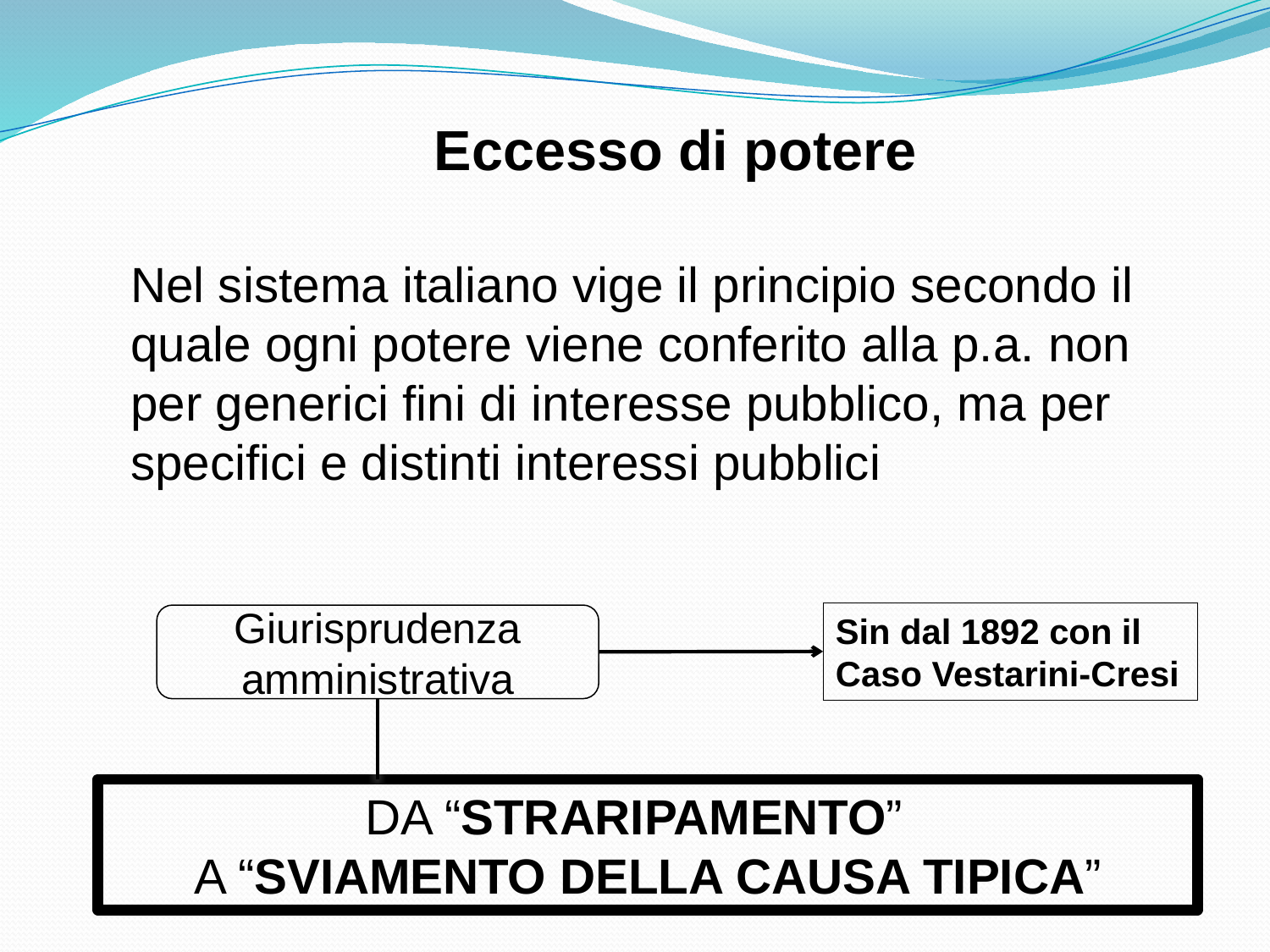

Eccesso di potere
Nel sistema italiano vige il principio secondo il quale ogni potere viene conferito alla p.a. non per generici fini di interesse pubblico, ma per specifici e distinti interessi pubblici
Sin dal 1892 con il  Caso Vestarini-Cresi
Giurisprudenza amministrativa
DA “STRARIPAMENTO”
A “SVIAMENTO DELLA CAUSA TIPICA”